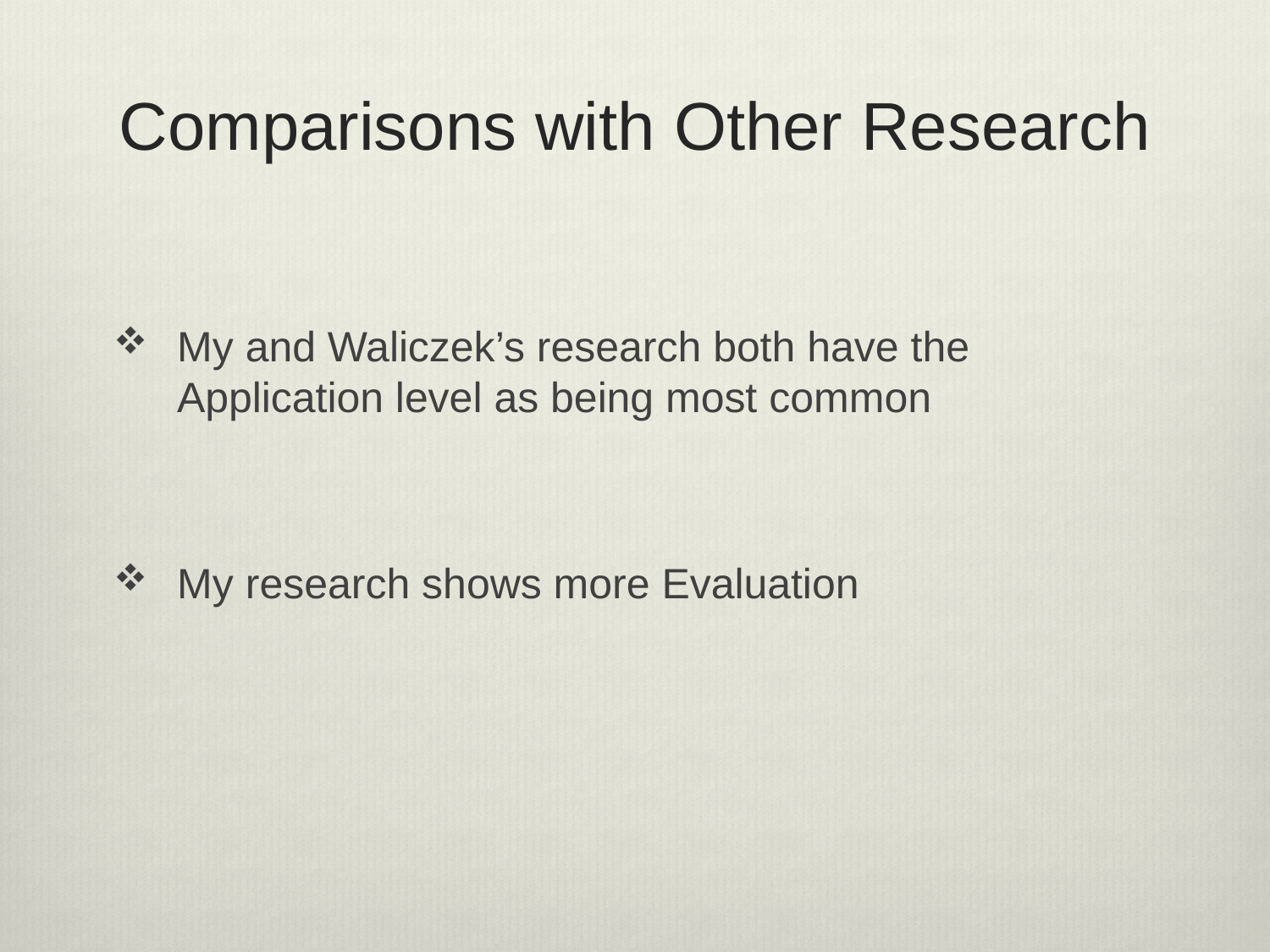

# Comparisons with Other Research

My and Waliczek’s research both have the Application level as being most common

My research shows more Evaluation